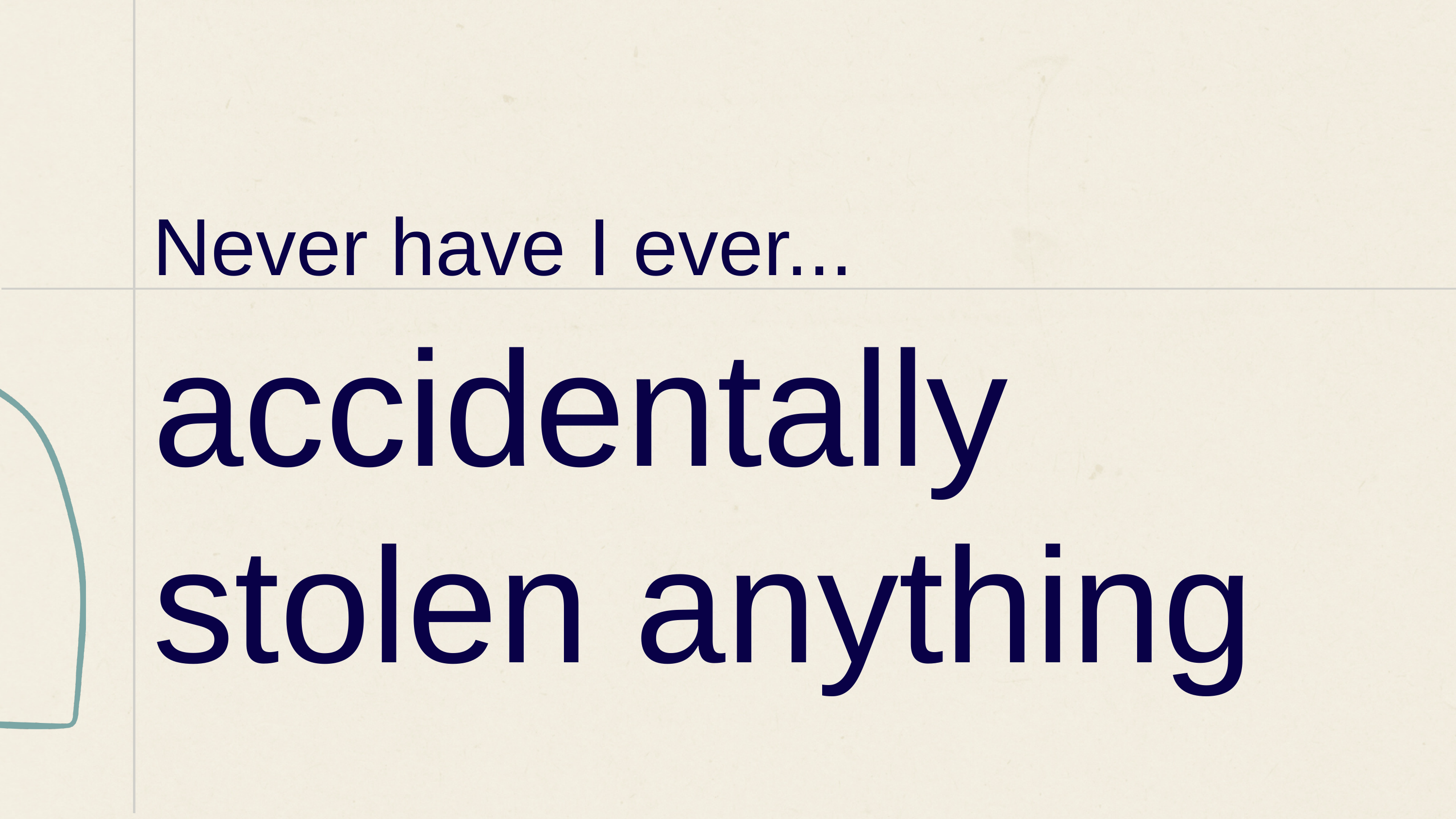

Never have I ever...
accidentally stolen anything